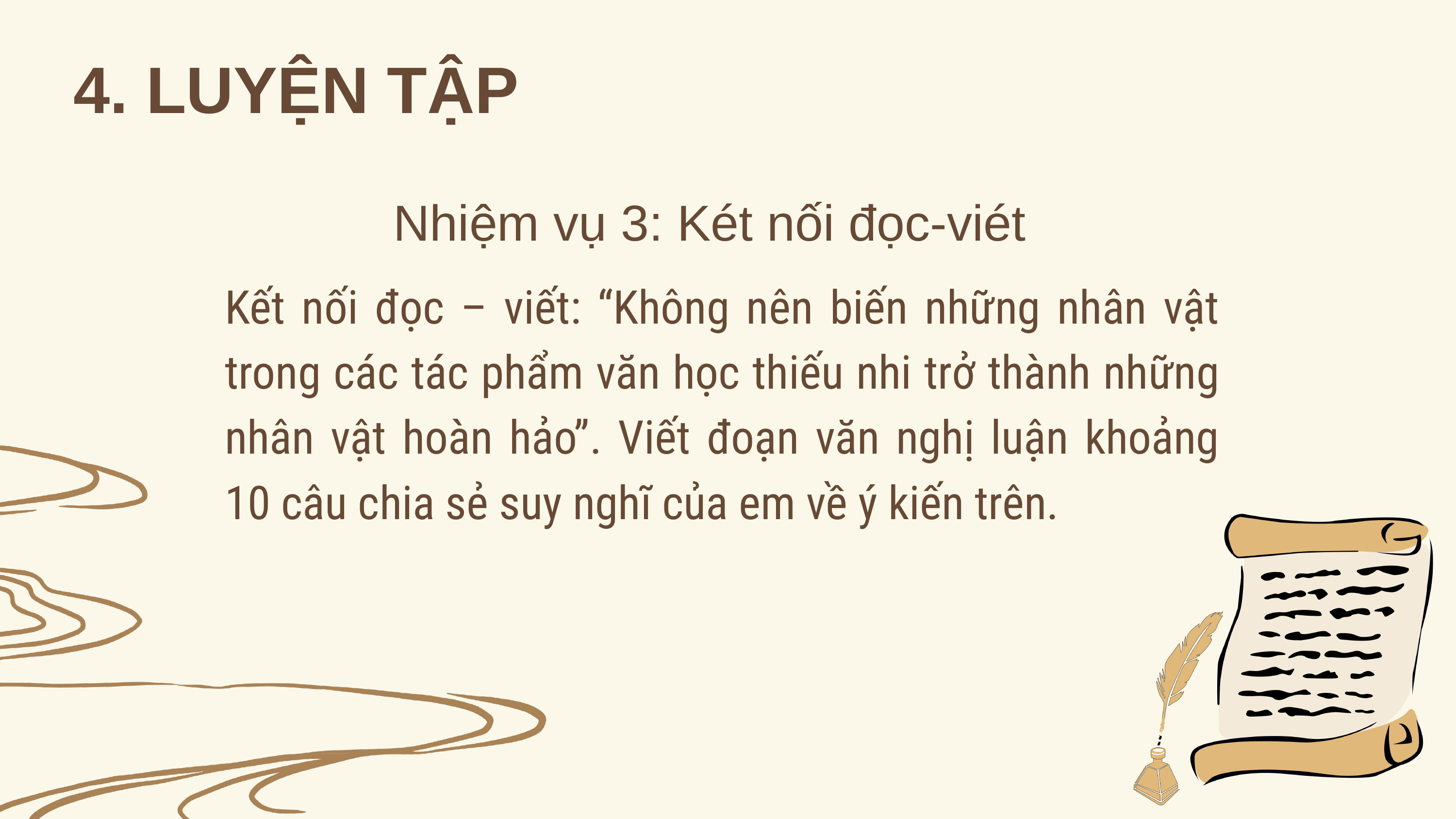

4. LUYỆN TẬP
Nhiệm vụ 3: Két nối đọc-viét
Kết nối đọc – viết: “Không nên biến những nhân vật trong các tác phẩm văn học thiếu nhi trở thành những nhân vật hoàn hảo”. Viết đoạn văn nghị luận khoảng 10 câu chia sẻ suy nghĩ của em về ý kiến trên.